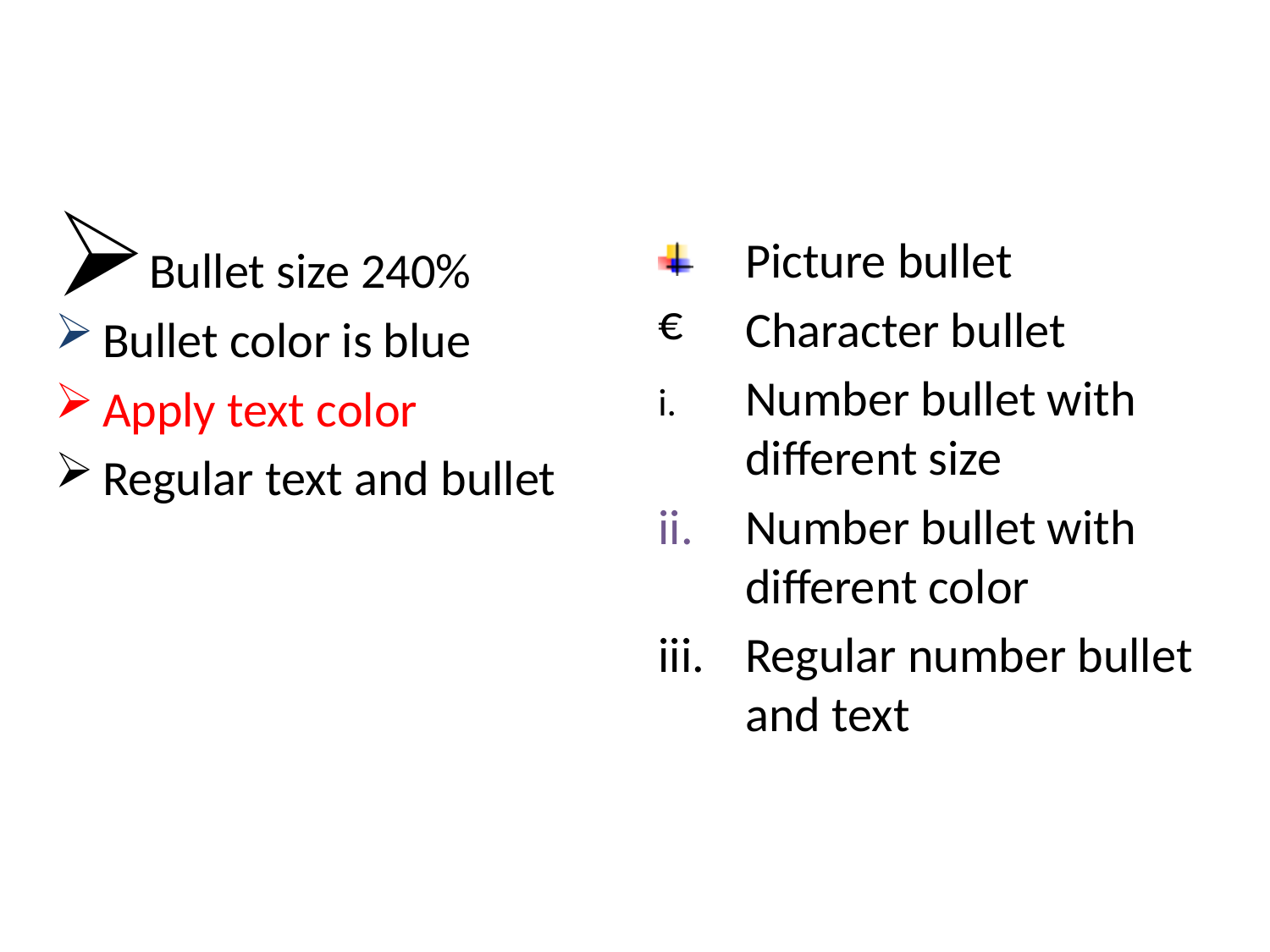

#
Picture bullet
Character bullet
Number bullet with different size
Number bullet with different color
Regular number bullet and text
Bullet size 240%
Bullet color is blue
Apply text color
Regular text and bullet